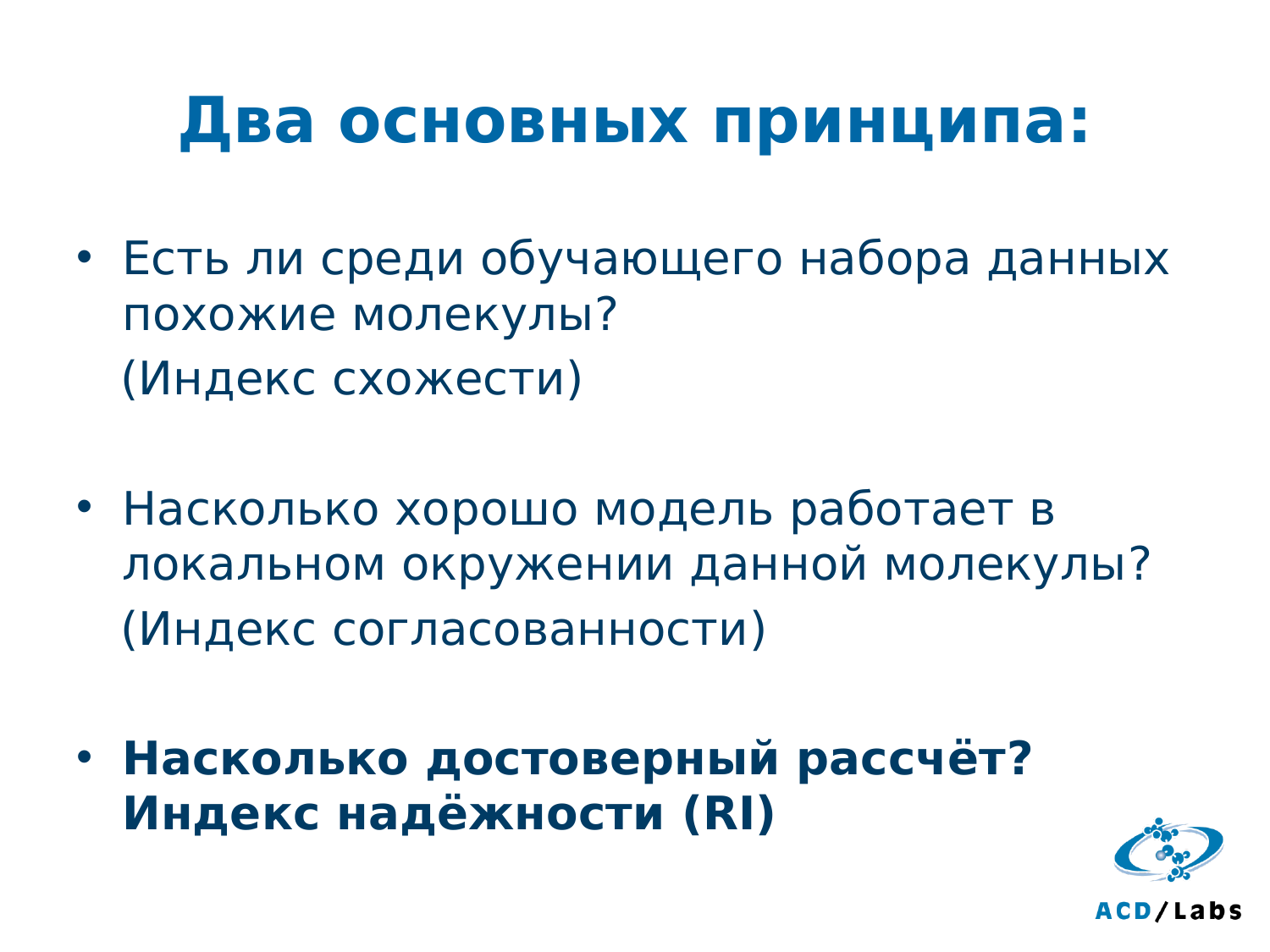

# Два основных принципа:
Есть ли среди обучающего набора данных похожие молекулы?
   (Индекс схожести)

Насколько хорошо модель работает в локальном окружении данной молекулы?
   (Индекс согласованности)

Насколько достоверный рассчёт?
Индекс надёжности (RI)